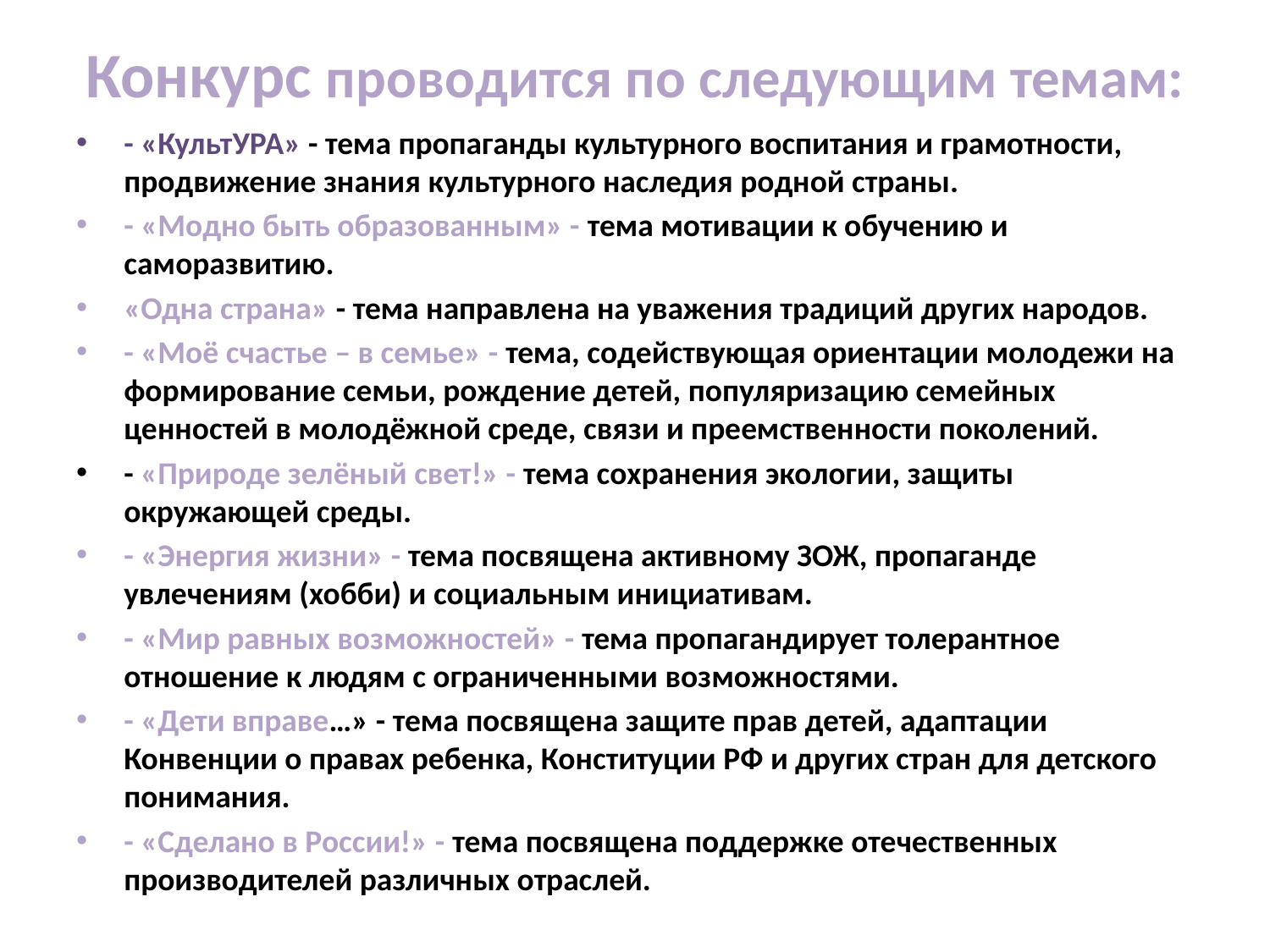

# Конкурс проводится по следующим темам:
- «КультУРА» - тема пропаганды культурного воспитания и грамотности, продвижение знания культурного наследия родной страны.
- «Модно быть образованным» - тема мотивации к обучению и саморазвитию.
«Одна страна» - тема направлена на уважения традиций других народов.
- «Моё счастье – в семье» - тема, содействующая ориентации молодежи на формирование семьи, рождение детей, популяризацию семейных ценностей в молодёжной среде, связи и преемственности поколений.
- «Природе зелёный свет!» - тема сохранения экологии, защиты окружающей среды.
- «Энергия жизни» - тема посвящена активному ЗОЖ, пропаганде увлечениям (хобби) и социальным инициативам.
- «Мир равных возможностей» - тема пропагандирует толерантное отношение к людям с ограниченными возможностями.
- «Дети вправе…» - тема посвящена защите прав детей, адаптации Конвенции о правах ребенка, Конституции РФ и других стран для детского понимания.
- «Сделано в России!» - тема посвящена поддержке отечественных производителей различных отраслей.